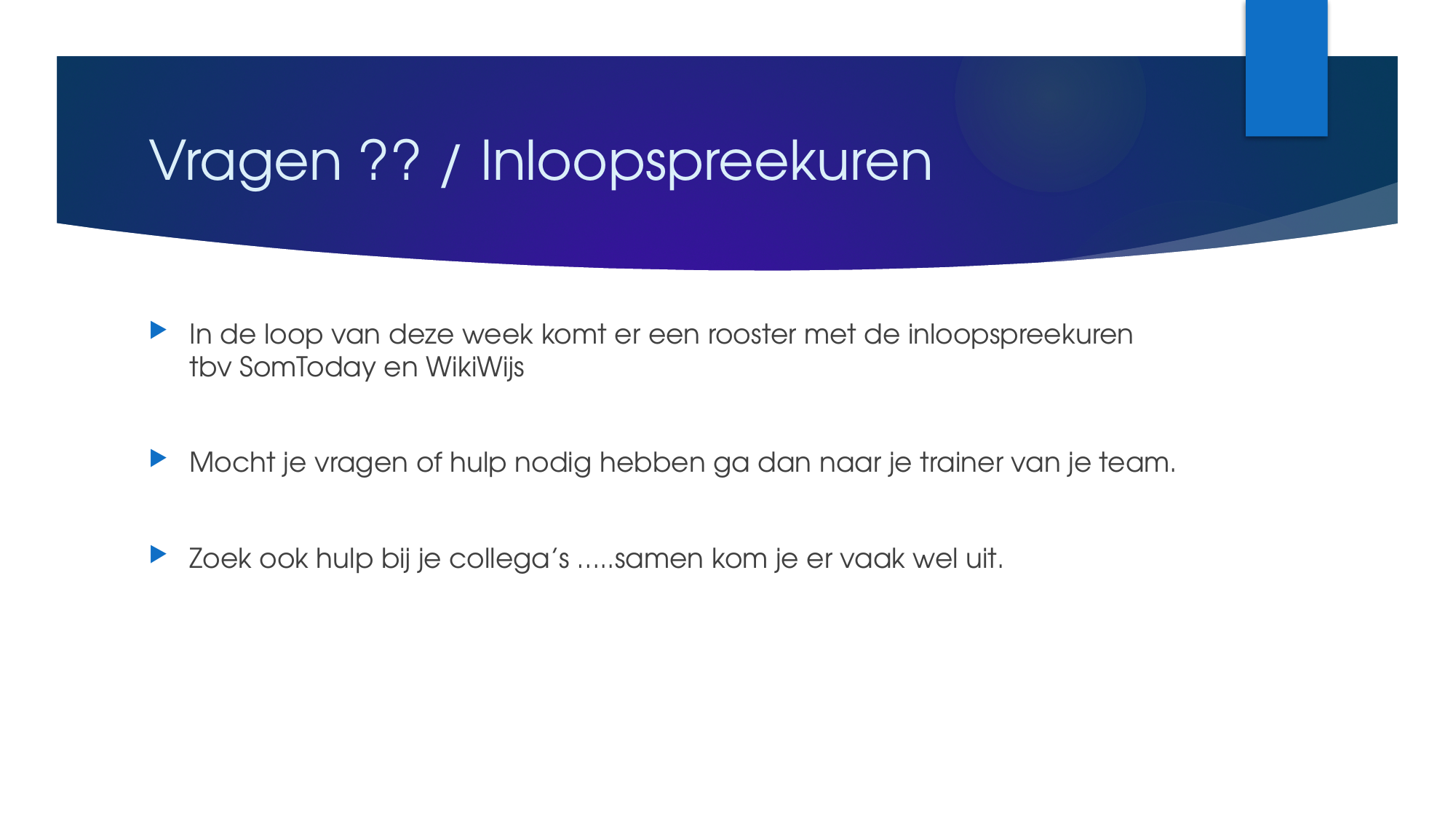

# Vragen ?? / Inloopspreekuren
In de loop van deze week komt er een rooster met de inloopspreekuren tbv SomToday en WikiWijs

Mocht je vragen of hulp nodig hebben ga dan naar je trainer van je team.

Zoek ook hulp bij je collega’s …..samen kom je er vaak wel uit.